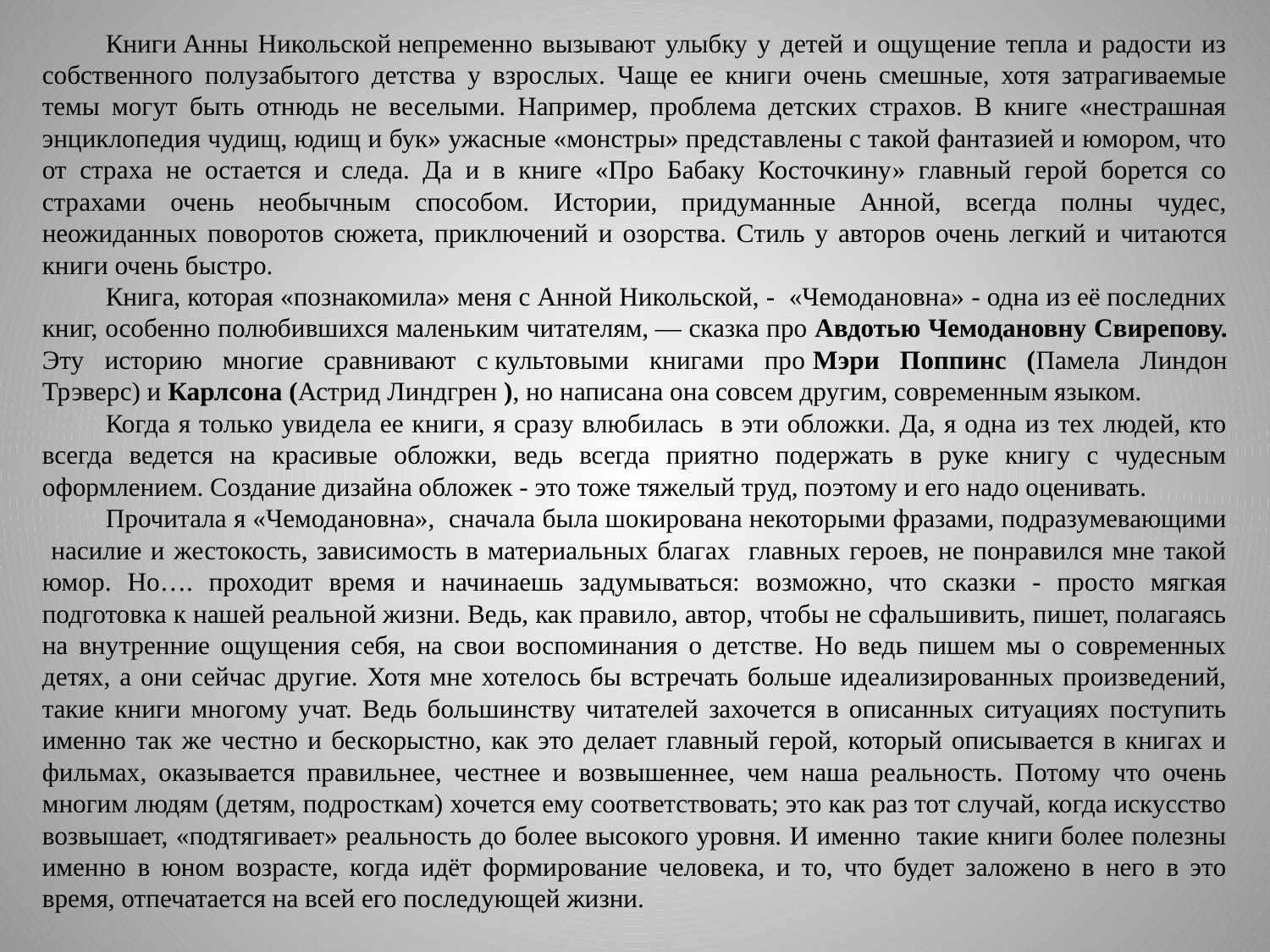

Книги Анны Никольской непременно вызывают улыбку у детей и ощущение тепла и радости из собственного полузабытого детства у взрослых. Чаще ее книги очень смешные, хотя затрагиваемые темы могут быть отнюдь не веселыми. Например, проблема детских страхов. В книге «нестрашная энциклопедия чудищ, юдищ и бук» ужасные «монстры» представлены с такой фантазией и юмором, что от страха не остается и следа. Да и в книге «Про Бабаку Косточкину» главный герой борется со страхами очень необычным способом. Истории, придуманные Анной, всегда полны чудес, неожиданных поворотов сюжета, приключений и озорства. Стиль у авторов очень легкий и читаются книги очень быстро.
Книга, которая «познакомила» меня с Анной Никольской, -  «Чемодановна» - одна из её последних книг, особенно полюбившихся маленьким читателям, — сказка про Авдотью Чемодановну Свирепову. Эту историю многие сравнивают с культовыми книгами про Мэри Поппинс (Памела Линдон Трэверс) и Карлсона (Астрид Линдгрен ), но написана она совсем другим, современным языком.
Когда я только увидела ее книги, я сразу влюбилась  в эти обложки. Да, я одна из тех людей, кто всегда ведется на красивые обложки, ведь всегда приятно подержать в руке книгу с чудесным оформлением. Создание дизайна обложек - это тоже тяжелый труд, поэтому и его надо оценивать.
Прочитала я «Чемодановна»,  сначала была шокирована некоторыми фразами, подразумевающими  насилие и жестокость, зависимость в материальных благах  главных героев, не понравился мне такой юмор. Но…. проходит время и начинаешь задумываться: возможно, что сказки - просто мягкая подготовка к нашей реальной жизни. Ведь, как правило, автор, чтобы не сфальшивить, пишет, полагаясь на внутренние ощущения себя, на свои воспоминания о детстве. Но ведь пишем мы о современных детях, а они сейчас другие. Хотя мне хотелось бы встречать больше идеализированных произведений, такие книги многому учат. Ведь большинству читателей захочется в описанных ситуациях поступить именно так же честно и бескорыстно, как это делает главный герой, который описывается в книгах и фильмах, оказывается правильнее, честнее и возвышеннее, чем наша реальность. Потому что очень многим людям (детям, подросткам) хочется ему соответствовать; это как раз тот случай, когда искусство возвышает, «подтягивает» реальность до более высокого уровня. И именно  такие книги более полезны именно в юном возрасте, когда идёт формирование человека, и то, что будет заложено в него в это время, отпечатается на всей его последующей жизни.